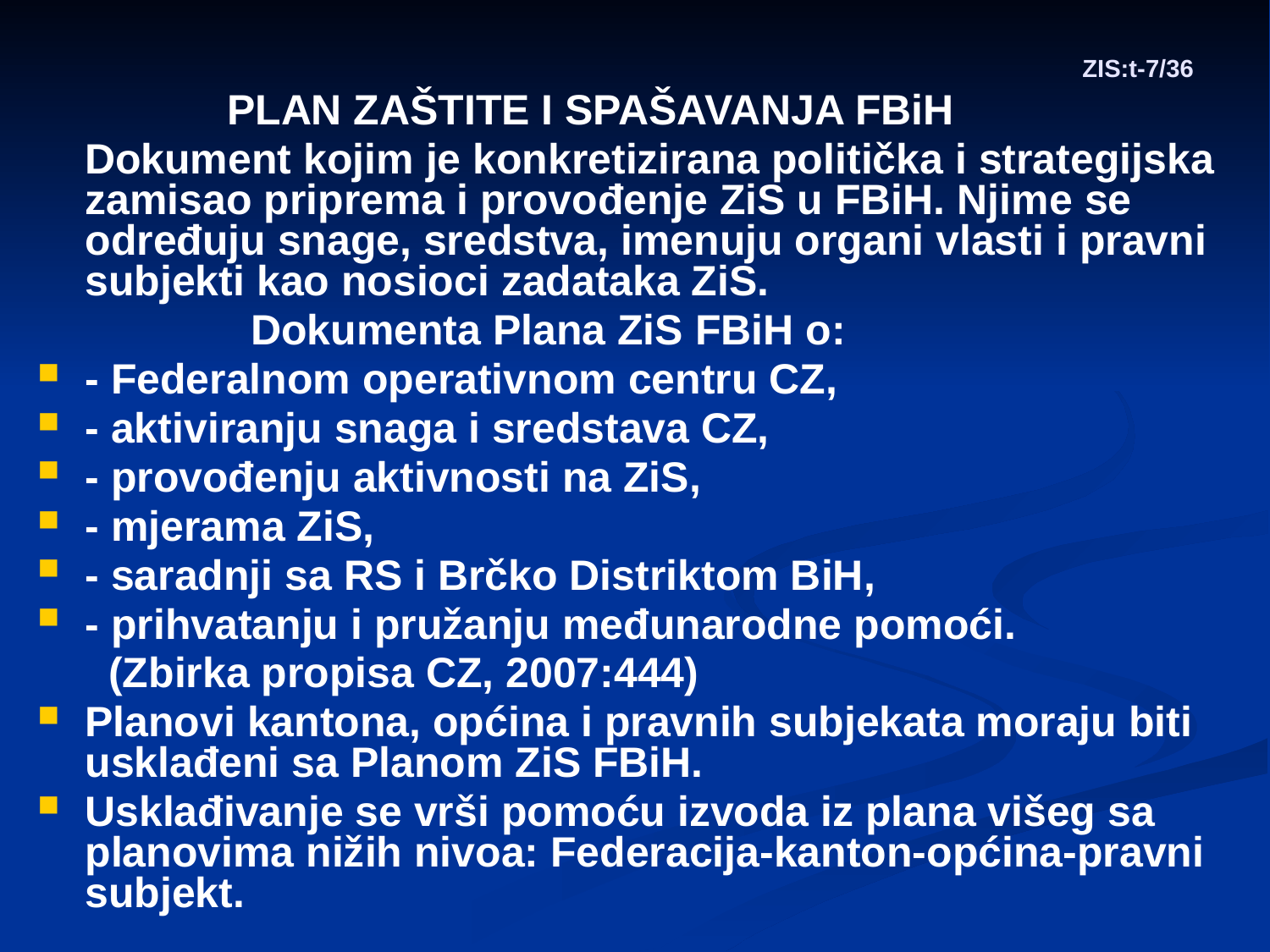

# ZIS:t-7/36
                PLAN ZAŠTITE I SPAŠAVANJA FBiH
    Dokument kojim je konkretizirana politička i strategijska zamisao priprema i provođenje ZiS u FBiH. Njime se određuju snage, sredstva, imenuju organi vlasti i pravni subjekti kao nosioci zadataka ZiS.
                  Dokumenta Plana ZiS FBiH o:
- Federalnom operativnom centru CZ,
- aktiviranju snaga i sredstava CZ,
- provođenju aktivnosti na ZiS,
- mjerama ZiS,
- saradnji sa RS i Brčko Distriktom BiH,
- prihvatanju i pružanju međunarodne pomoći.
      (Zbirka propisa CZ, 2007:444)
Planovi kantona, općina i pravnih subjekata moraju biti usklađeni sa Planom ZiS FBiH.
Usklađivanje se vrši pomoću izvoda iz plana višeg sa planovima nižih nivoa: Federacija-kanton-općina-pravni subjekt.